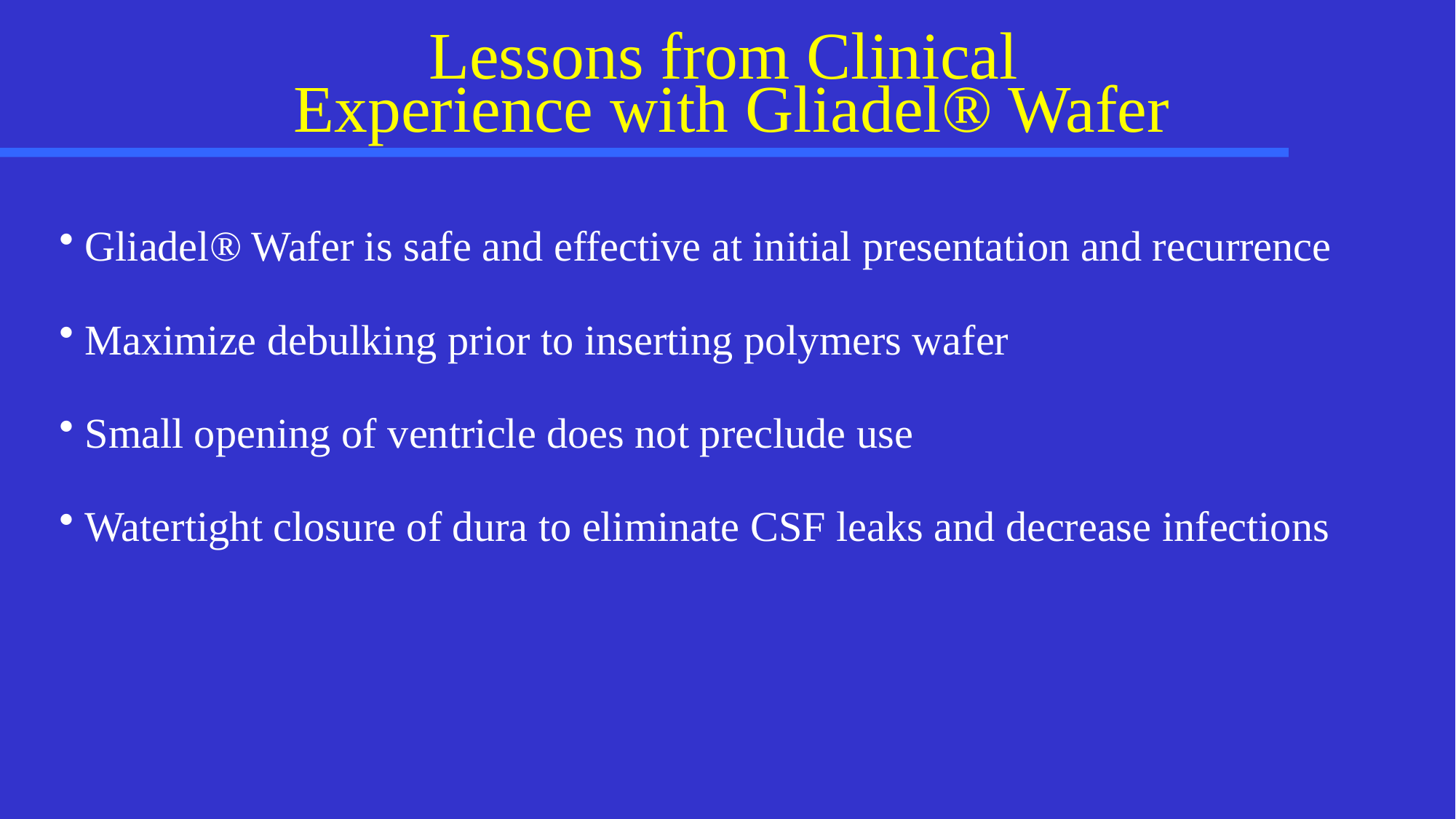

Lessons from Clinical
Experience with Gliadel® Wafer

 Gliadel® Wafer is safe and effective at initial presentation and recurrence
 Maximize debulking prior to inserting polymers wafer
 Small opening of ventricle does not preclude use
 Watertight closure of dura to eliminate CSF leaks and decrease infections